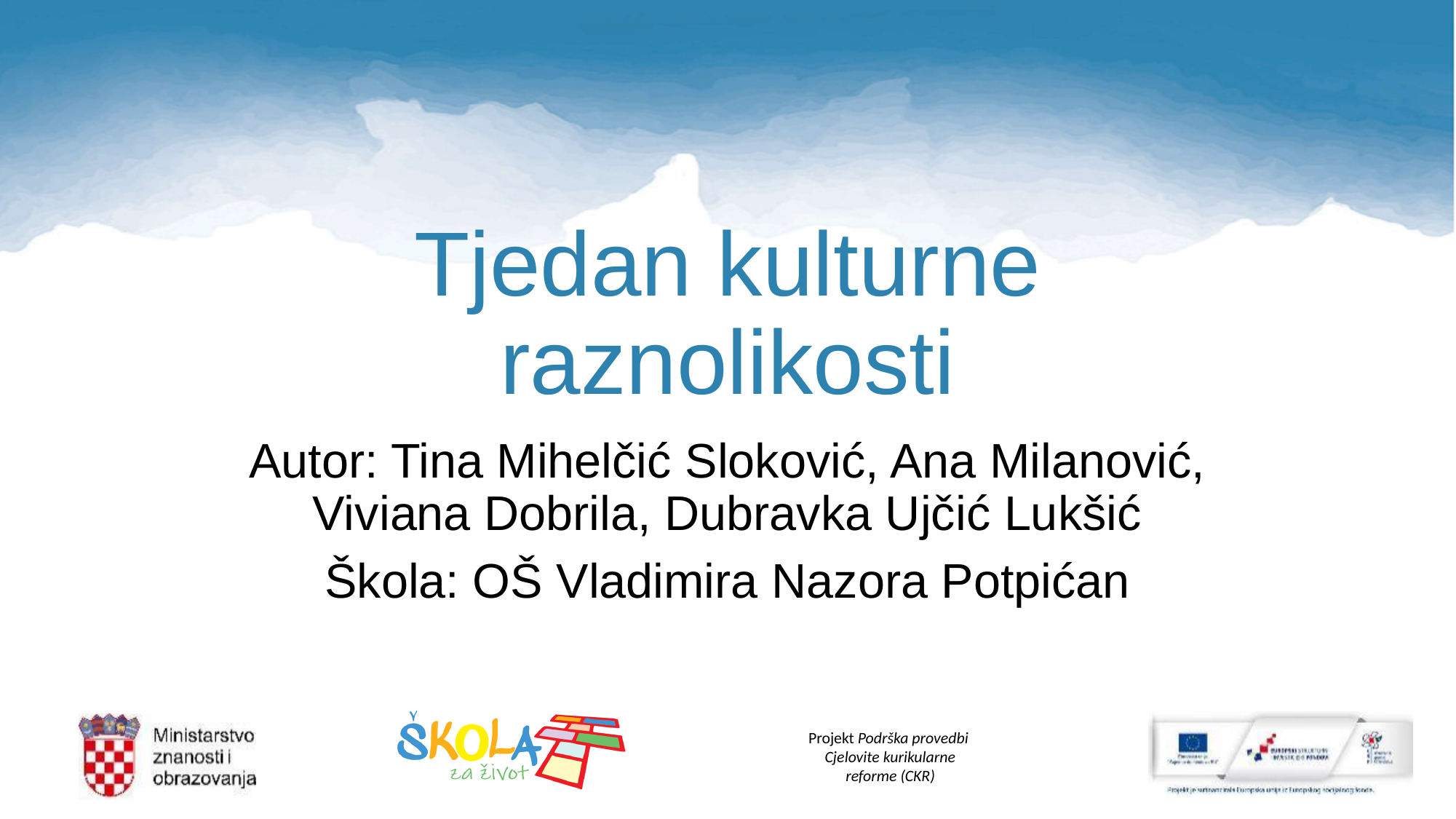

# Tjedan kulturne raznolikosti
Autor: Tina Mihelčić Sloković, Ana Milanović, Viviana Dobrila, Dubravka Ujčić Lukšić
Škola: OŠ Vladimira Nazora Potpićan